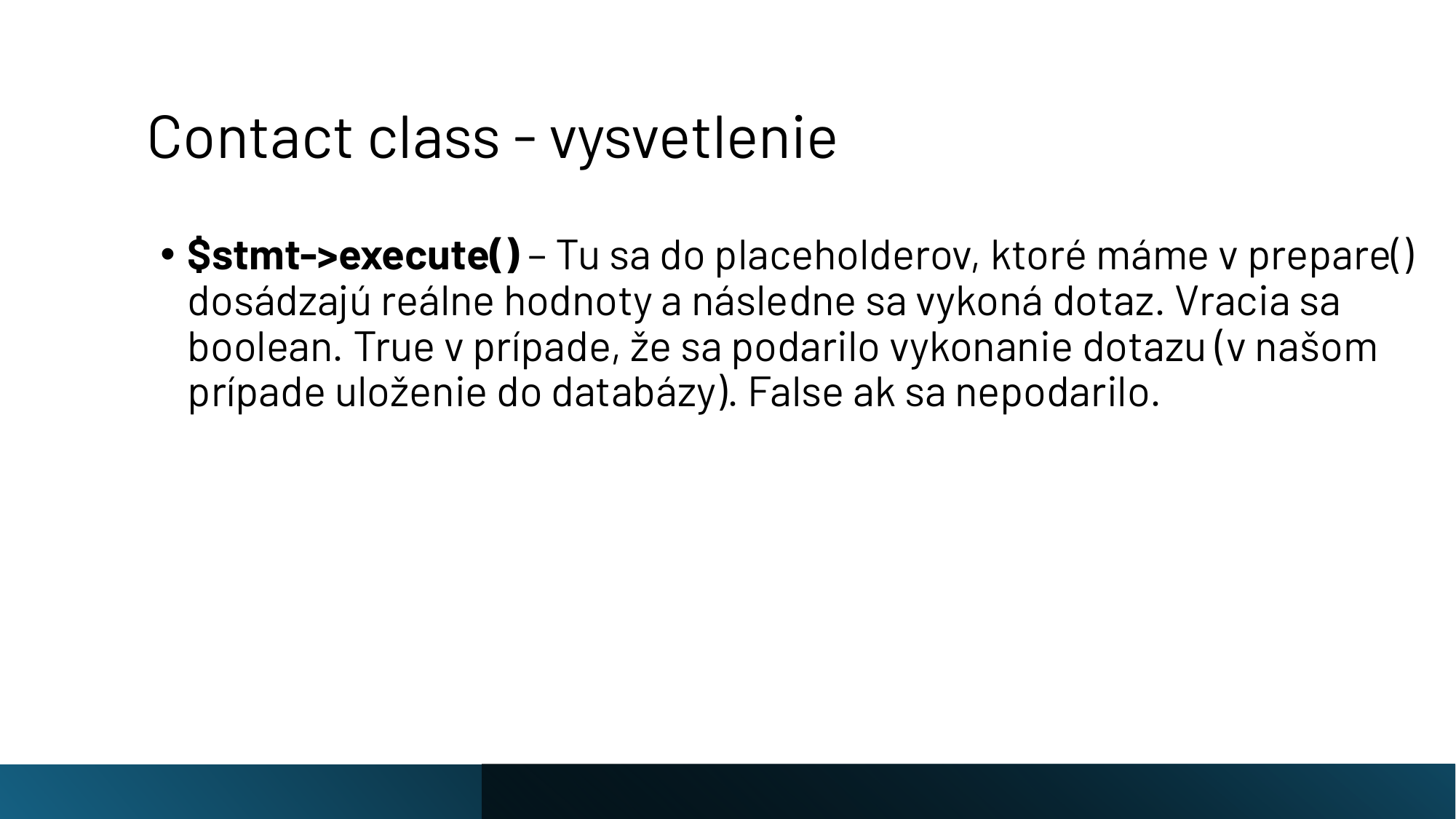

# Contact class - vysvetlenie
$stmt->execute() – Tu sa do placeholderov, ktoré máme v prepare() dosádzajú reálne hodnoty a následne sa vykoná dotaz. Vracia sa boolean. True v prípade, že sa podarilo vykonanie dotazu (v našom prípade uloženie do databázy). False ak sa nepodarilo.